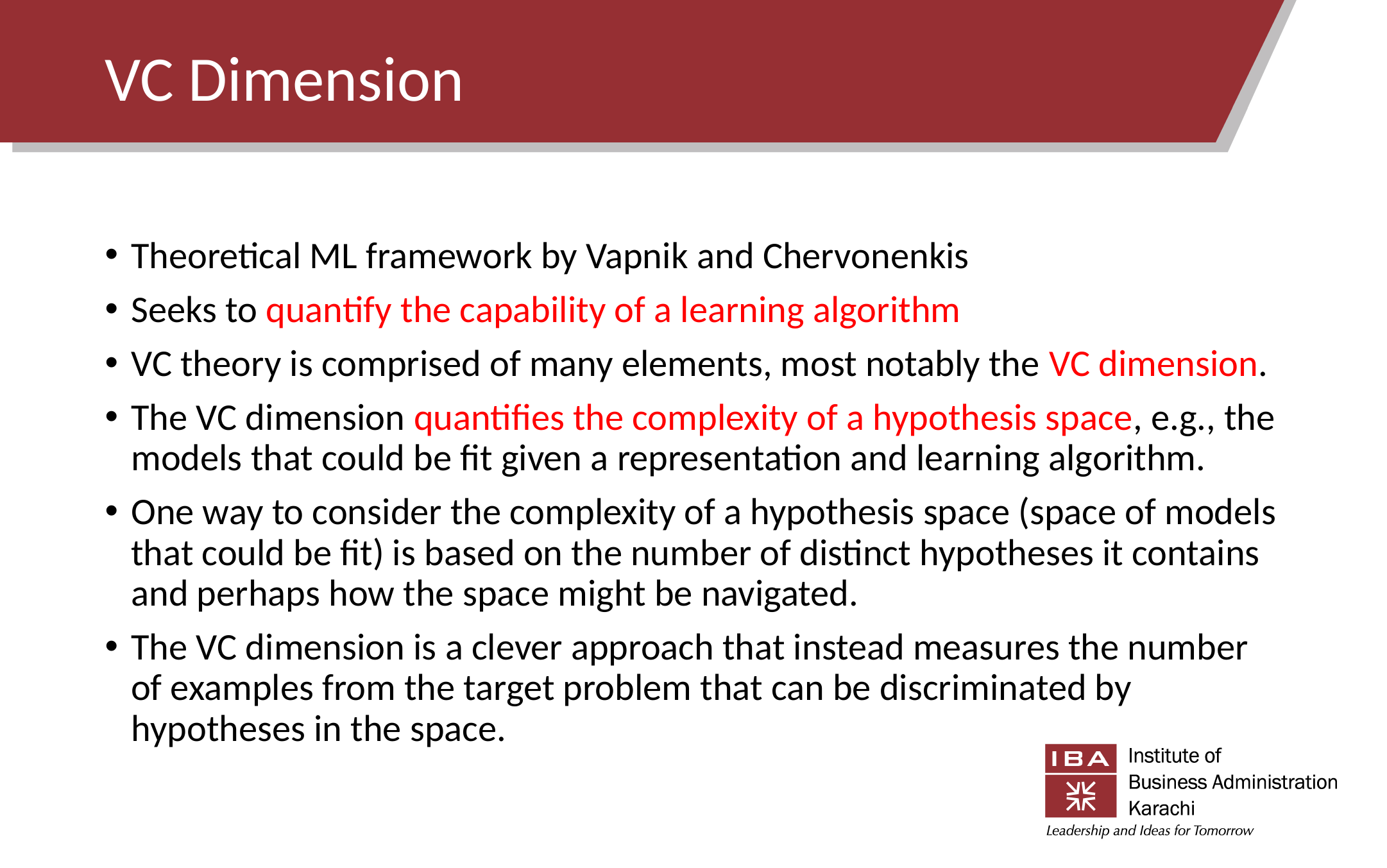

# VC Dimension
Theoretical ML framework by Vapnik and Chervonenkis
Seeks to quantify the capability of a learning algorithm
VC theory is comprised of many elements, most notably the VC dimension.
The VC dimension quantifies the complexity of a hypothesis space, e.g., the models that could be fit given a representation and learning algorithm.
One way to consider the complexity of a hypothesis space (space of models that could be fit) is based on the number of distinct hypotheses it contains and perhaps how the space might be navigated.
The VC dimension is a clever approach that instead measures the number of examples from the target problem that can be discriminated by hypotheses in the space.